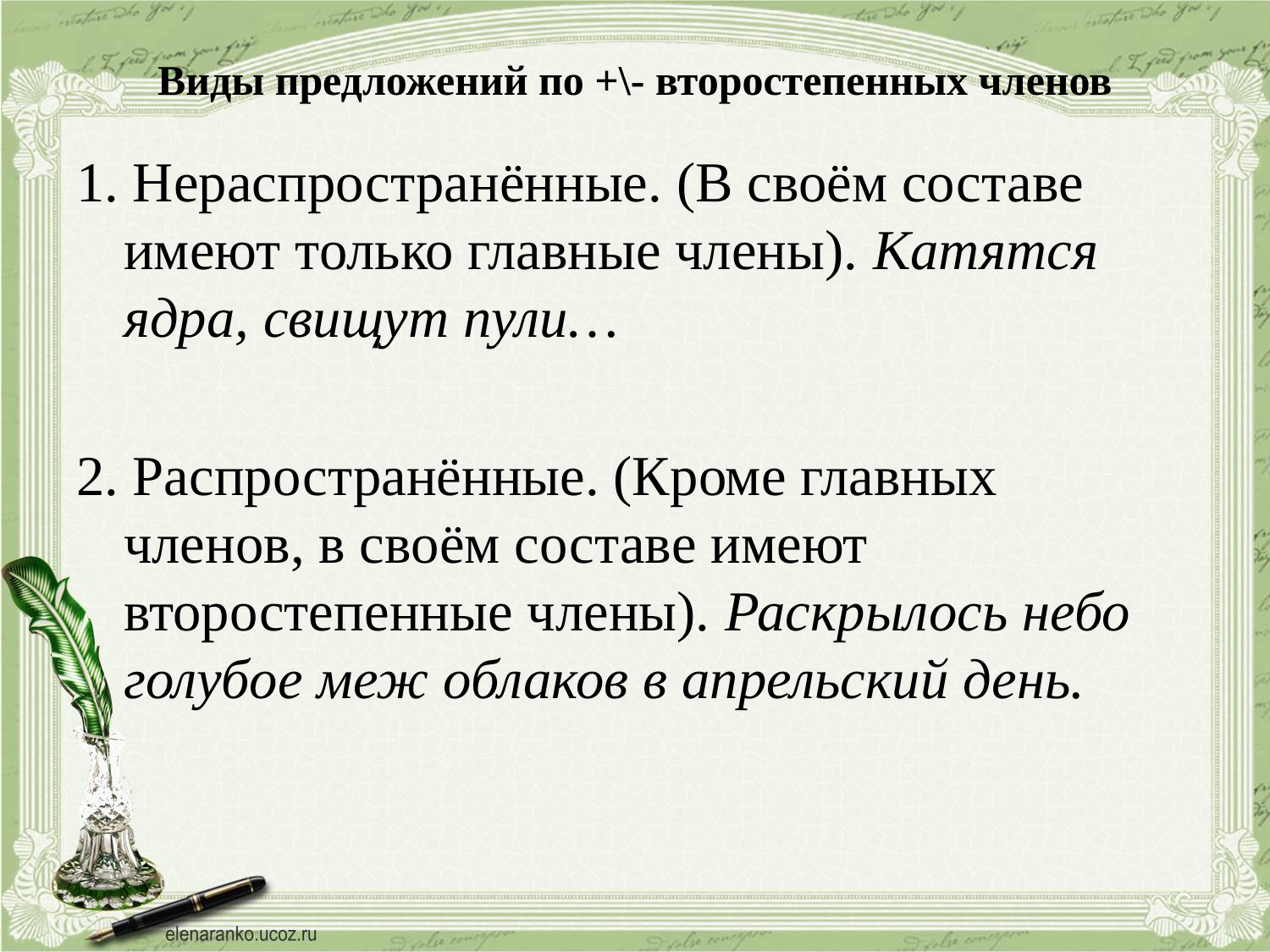

# Виды предложений по +\- второстепенных членов
1. Нераспространённые. (В своём составе имеют только главные члены). Катятся ядра, свищут пули…

2. Распространённые. (Кроме главных членов, в своём составе имеют второстепенные члены). Раскрылось небо голубое меж облаков в апрельский день.